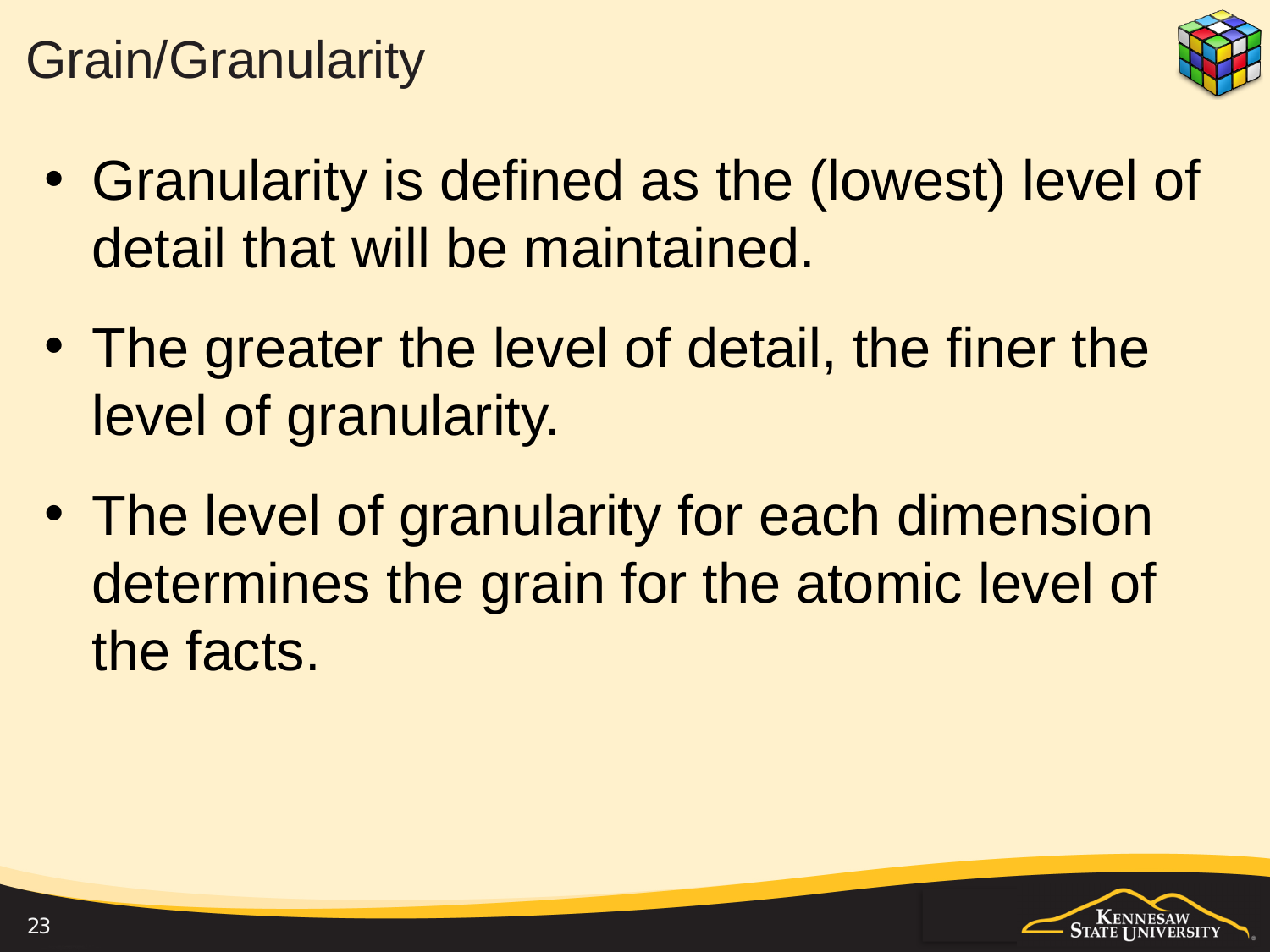

# Grain/Granularity
Granularity is defined as the (lowest) level of detail that will be maintained.
The greater the level of detail, the finer the level of granularity.
The level of granularity for each dimension determines the grain for the atomic level of the facts.
23